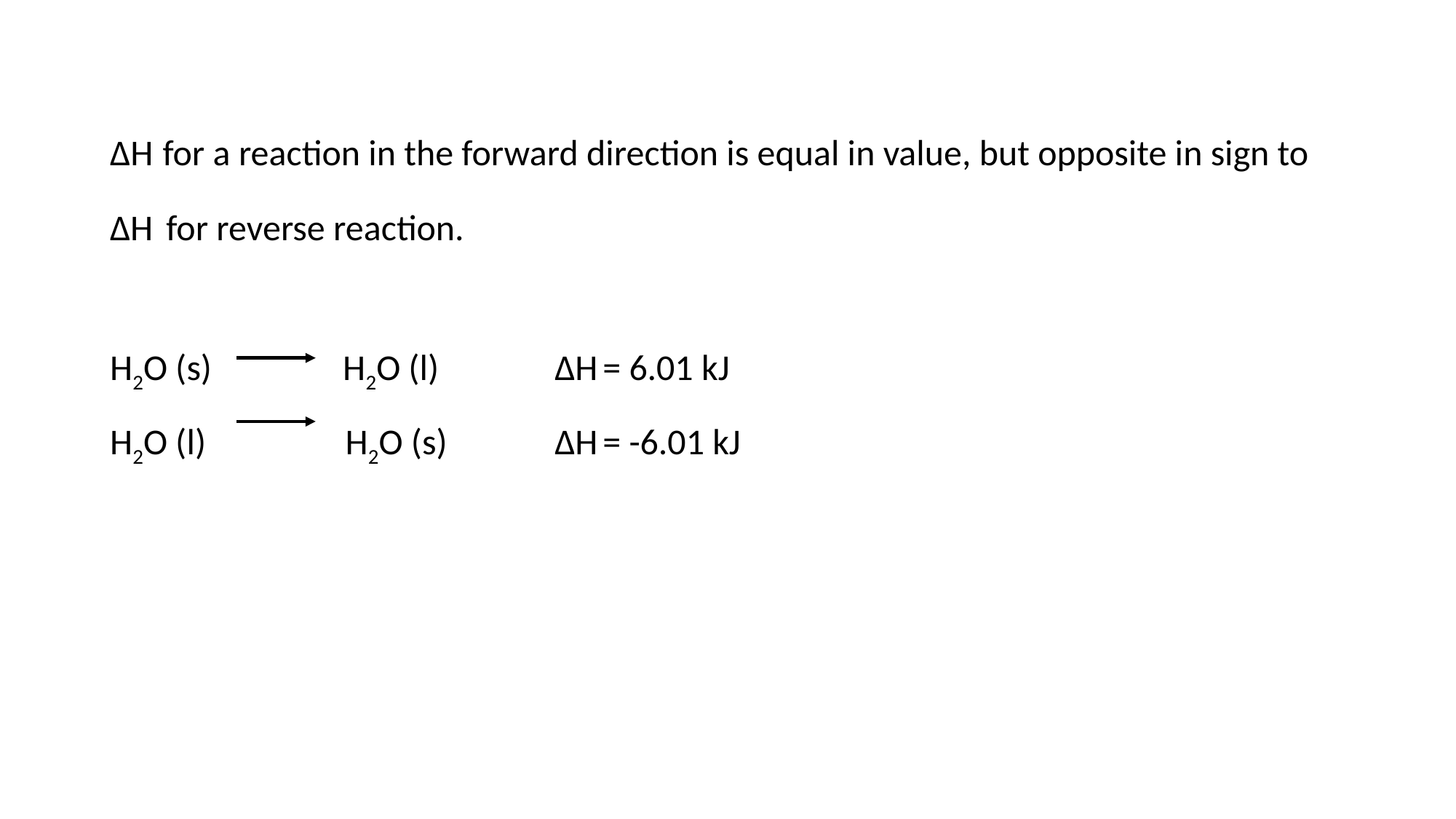

∆H  for a reaction in the forward direction is equal in value, but opposite in sign to ∆H  for reverse reaction.

H2O (s)                H2O (l) 	 ∆H = 6.01 kJ
H2O (l)                 H2O (s)	 ∆H = -6.01 kJ